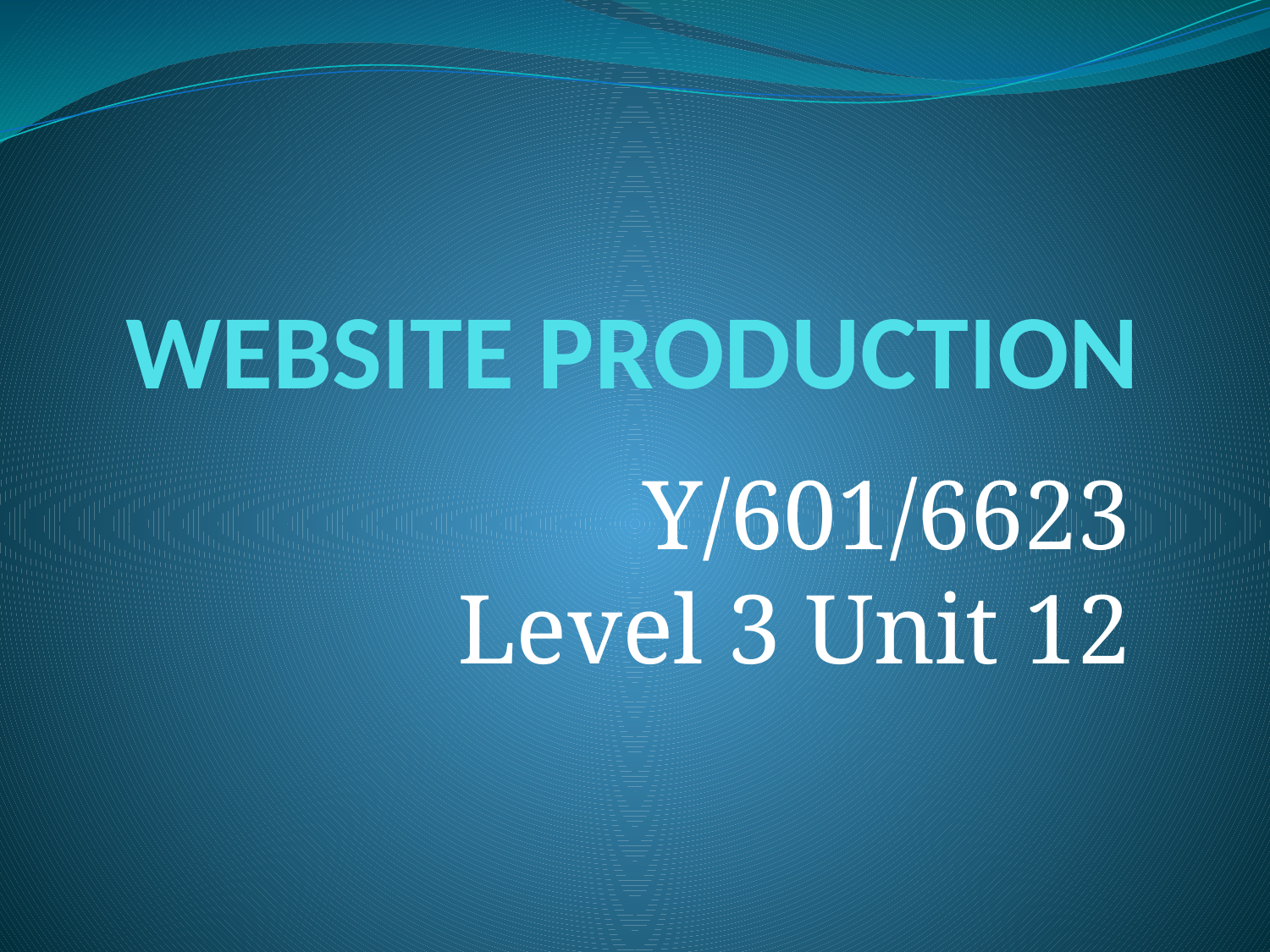

# WEBSITE PRODUCTION
Y/601/6623
Level 3 Unit 12